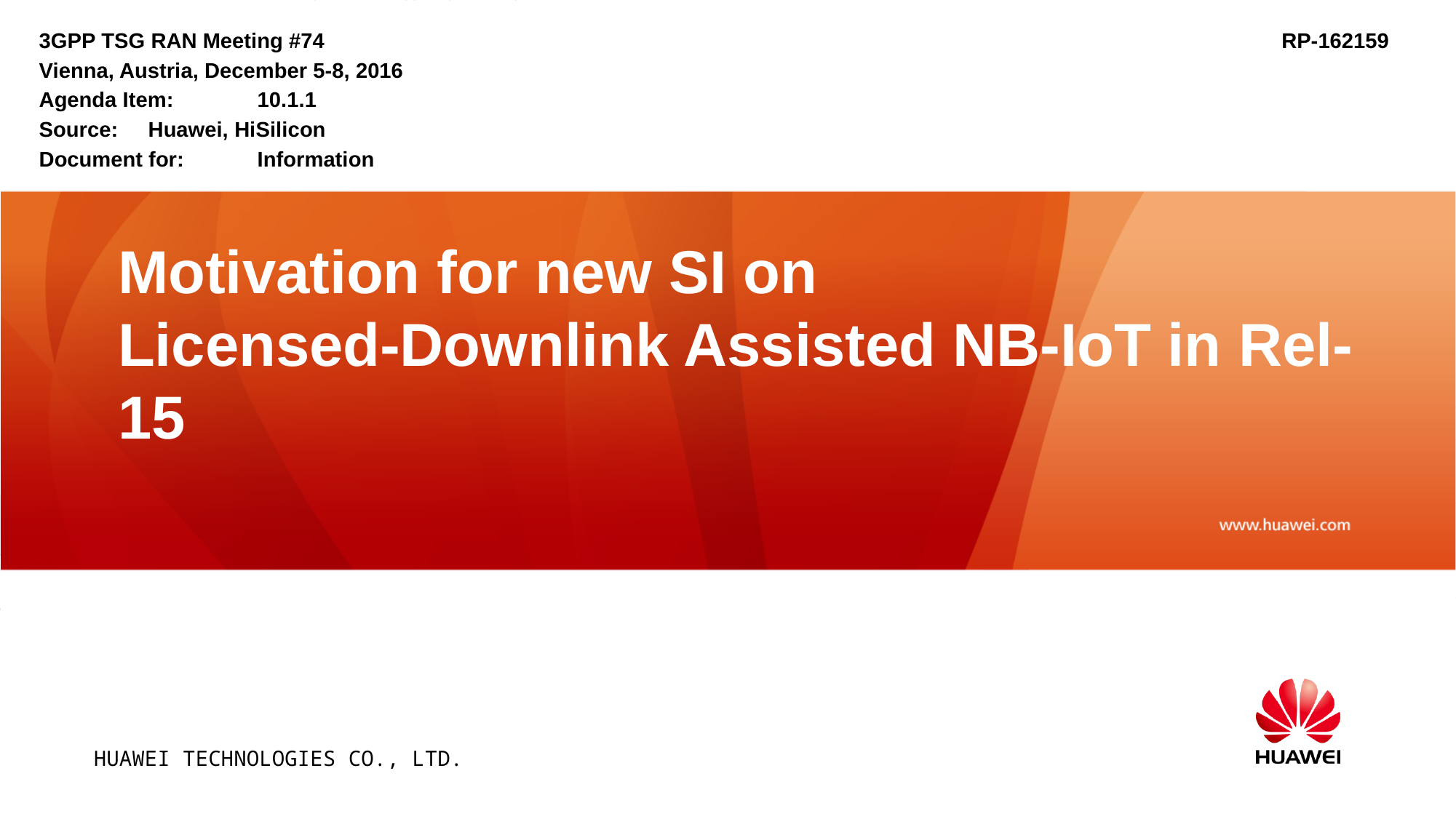

3GPP TSG RAN Meeting #74									       RP-162159
Vienna, Austria, December 5-8, 2016
Agenda Item: 	10.1.1
Source: 	Huawei, HiSilicon
Document for:	Information
# Motivation for new SI on Licensed-Downlink Assisted NB-IoT in Rel-15